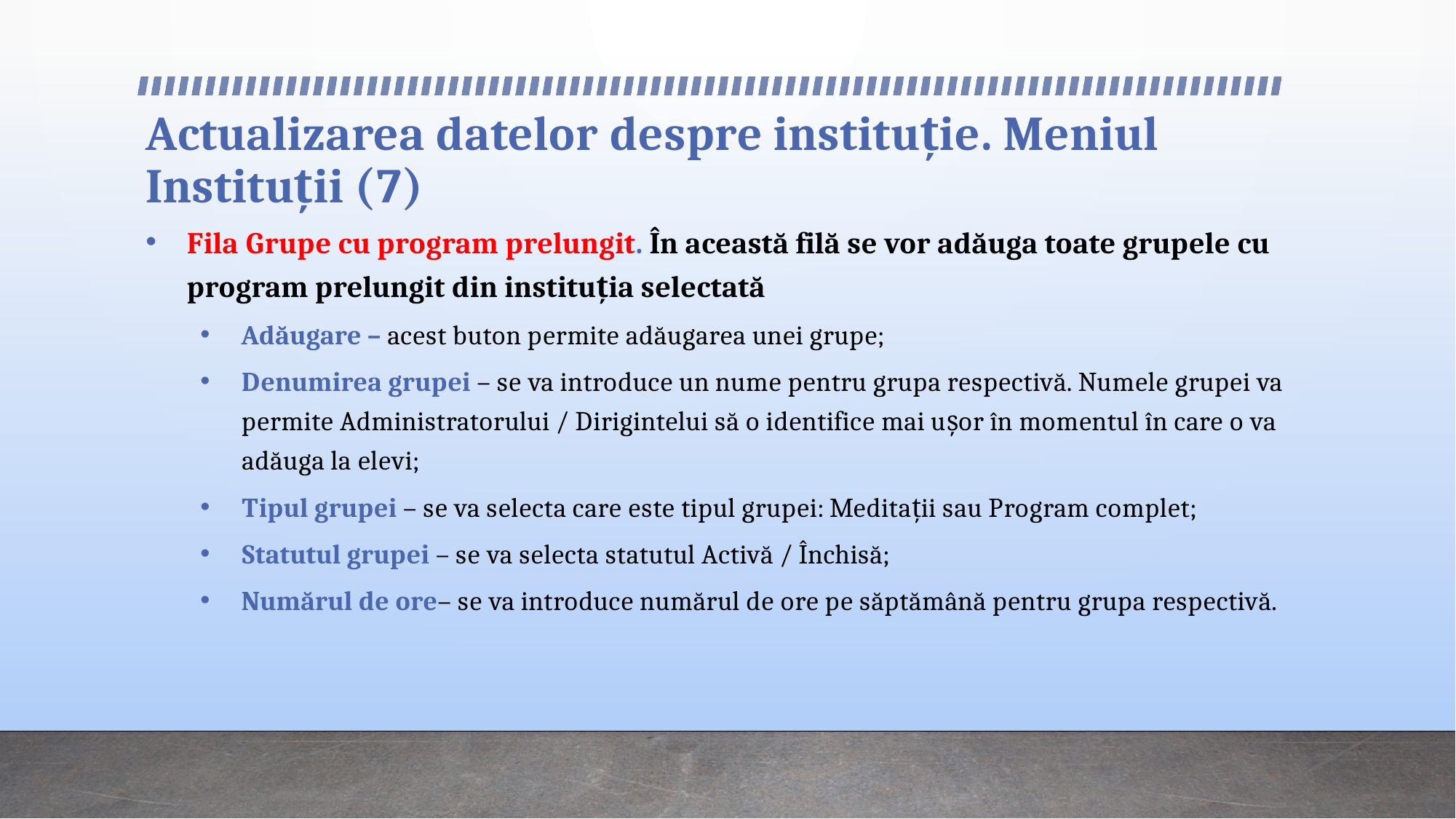

# Actualizarea datelor despre instituție. Meniul Instituții (7)
Fila Grupe cu program prelungit. În această filă se vor adăuga toate grupele cu program prelungit din instituția selectată
Adăugare – acest buton permite adăugarea unei grupe;
Denumirea grupei – se va introduce un nume pentru grupa respectivă. Numele grupei va permite Administratorului / Dirigintelui să o identifice mai ușor în momentul în care o va adăuga la elevi;
Tipul grupei – se va selecta care este tipul grupei: Meditații sau Program complet;
Statutul grupei – se va selecta statutul Activă / Închisă;
Numărul de ore– se va introduce numărul de ore pe săptămână pentru grupa respectivă.